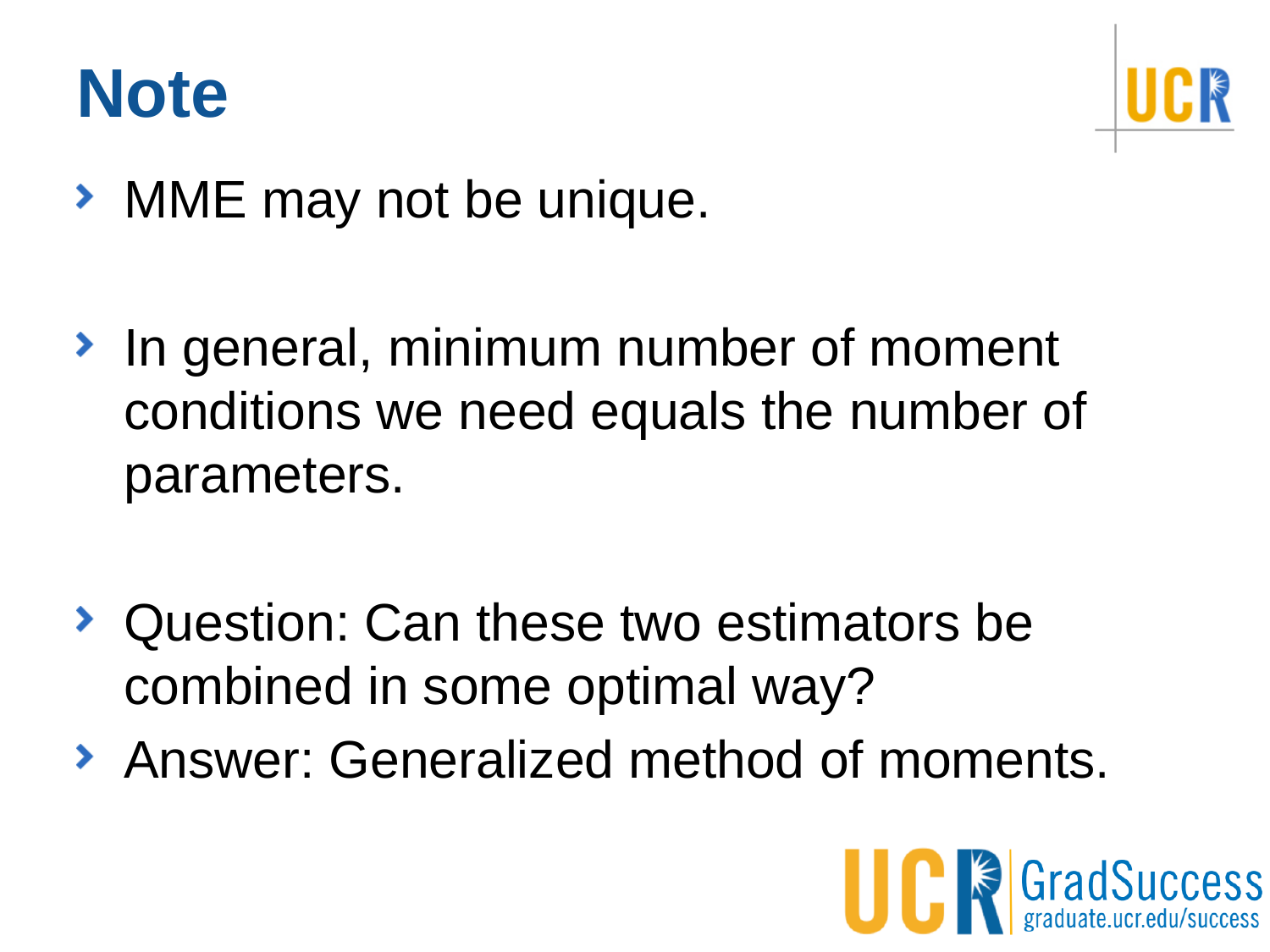

# Note
MME may not be unique.

In general, minimum number of moment conditions we need equals the number of parameters.

Question: Can these two estimators be combined in some optimal way?
Answer: Generalized method of moments.